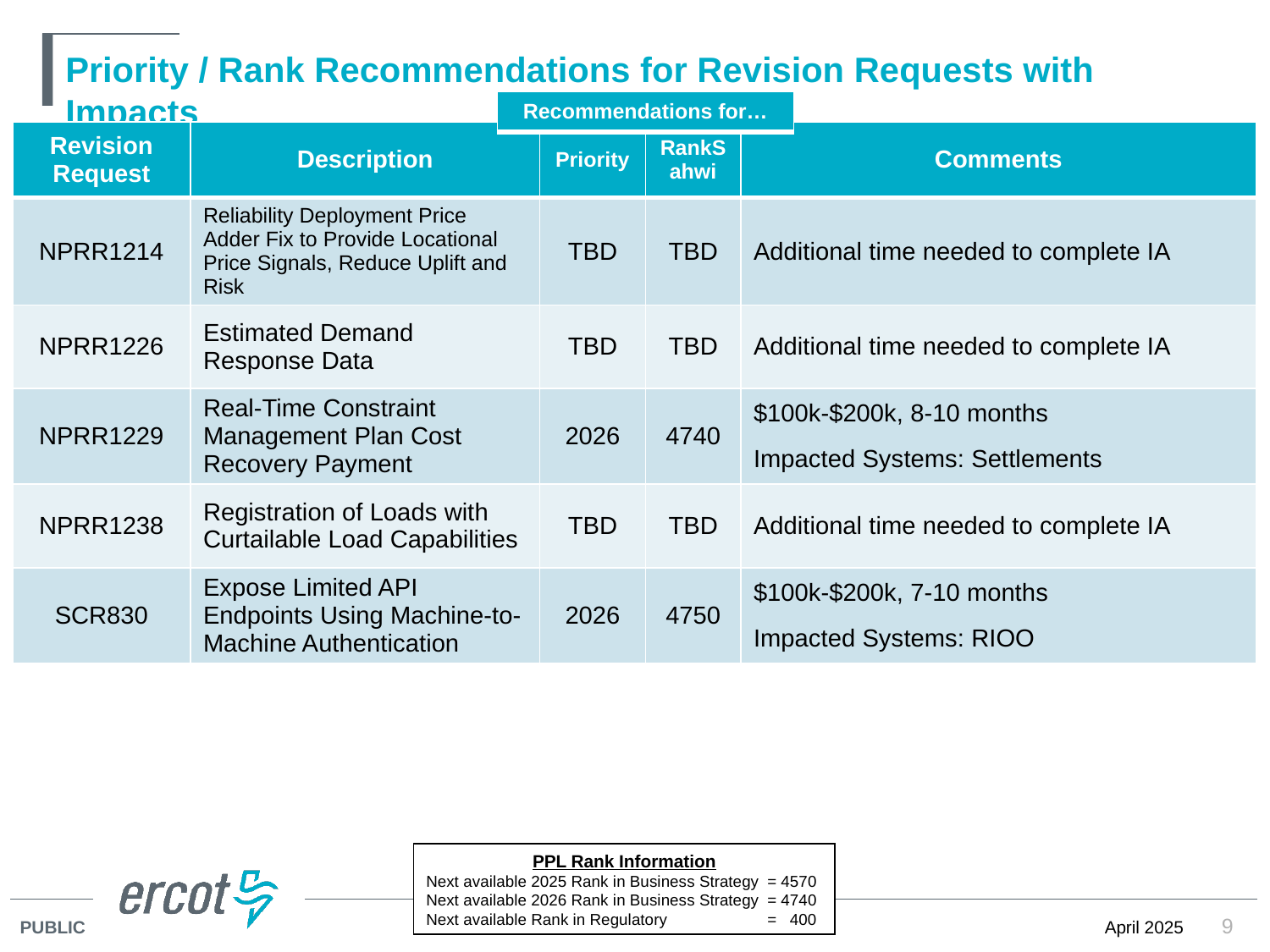

# Priority / Rank Recommendations for Revision Requests with Impacts
| Recommendations for… |
| --- |
| Revision Request | Description | Priority | RankSahwi | Comments |
| --- | --- | --- | --- | --- |
| NPRR1214 | Reliability Deployment Price Adder Fix to Provide Locational Price Signals, Reduce Uplift and Risk | TBD | TBD | Additional time needed to complete IA |
| NPRR1226 | Estimated Demand Response Data | TBD | TBD | Additional time needed to complete IA |
| NPRR1229 | Real-Time Constraint Management Plan Cost Recovery Payment | 2026 | 4740 | $100k-$200k, 8-10 months Impacted Systems: Settlements |
| NPRR1238 | Registration of Loads with Curtailable Load Capabilities | TBD | TBD | Additional time needed to complete IA |
| SCR830 | Expose Limited API Endpoints Using Machine-to-Machine Authentication | 2026 | 4750 | $100k-$200k, 7-10 months Impacted Systems: RIOO |
PPL Rank Information
Next available 2025 Rank in Business Strategy 	= 4570
Next available 2026 Rank in Business Strategy 	= 4740
Next available Rank in Regulatory	=   400
9